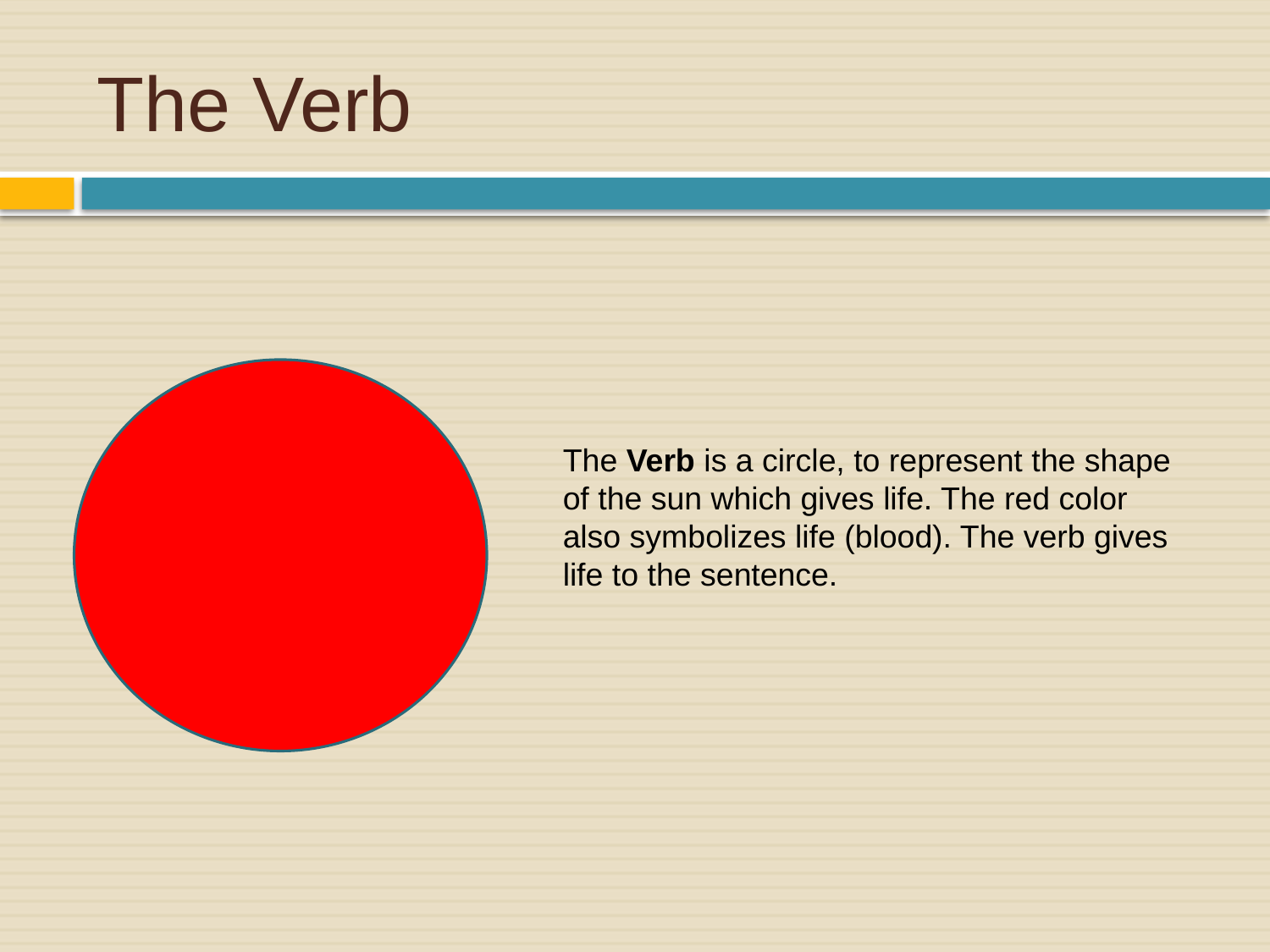

# The Verb

The Verb is a circle, to represent the shape of the sun which gives life. The red color also symbolizes life (blood). The verb gives life to the sentence.